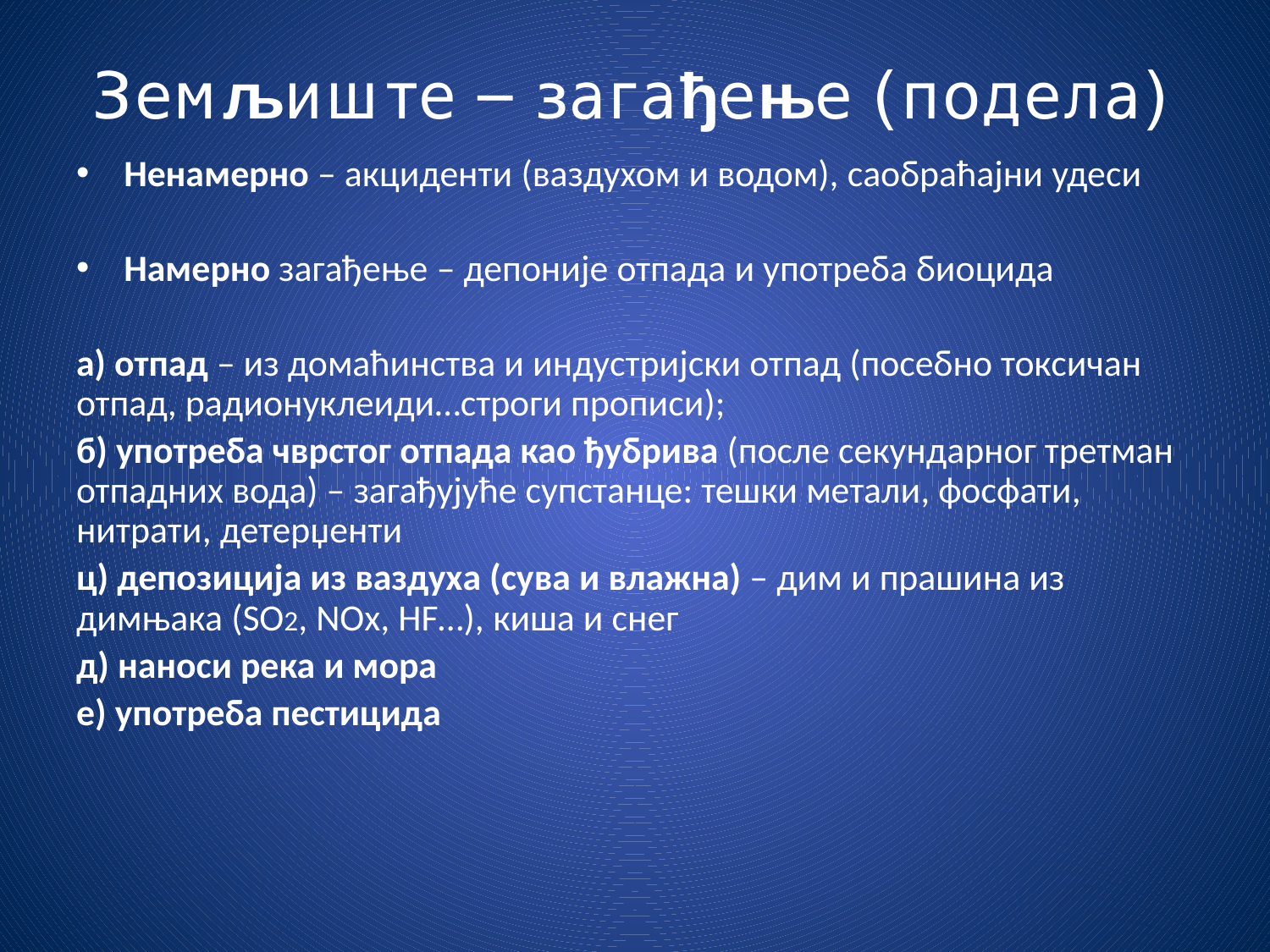

# Земљиште – загађење (подела)
Ненамерно – акциденти (ваздухом и водом), саобраћајни удеси

Намерно загађење – депоније отпада и употреба биоцида

а) отпад – из домаћинства и индустријски отпад (посебно токсичан отпад, радионуклеиди…строги прописи);
б) употреба чврстог отпада као ђубрива (после секундарног третман отпадних вода) – загађујуће супстанце: тешки метали, фосфати, нитрати, детерџенти
ц) депозиција из ваздуха (сува и влажна) – дим и прашина из димњака (SО2, NОx, HF…), киша и снег
д) наноси река и мора
е) употреба пестицида